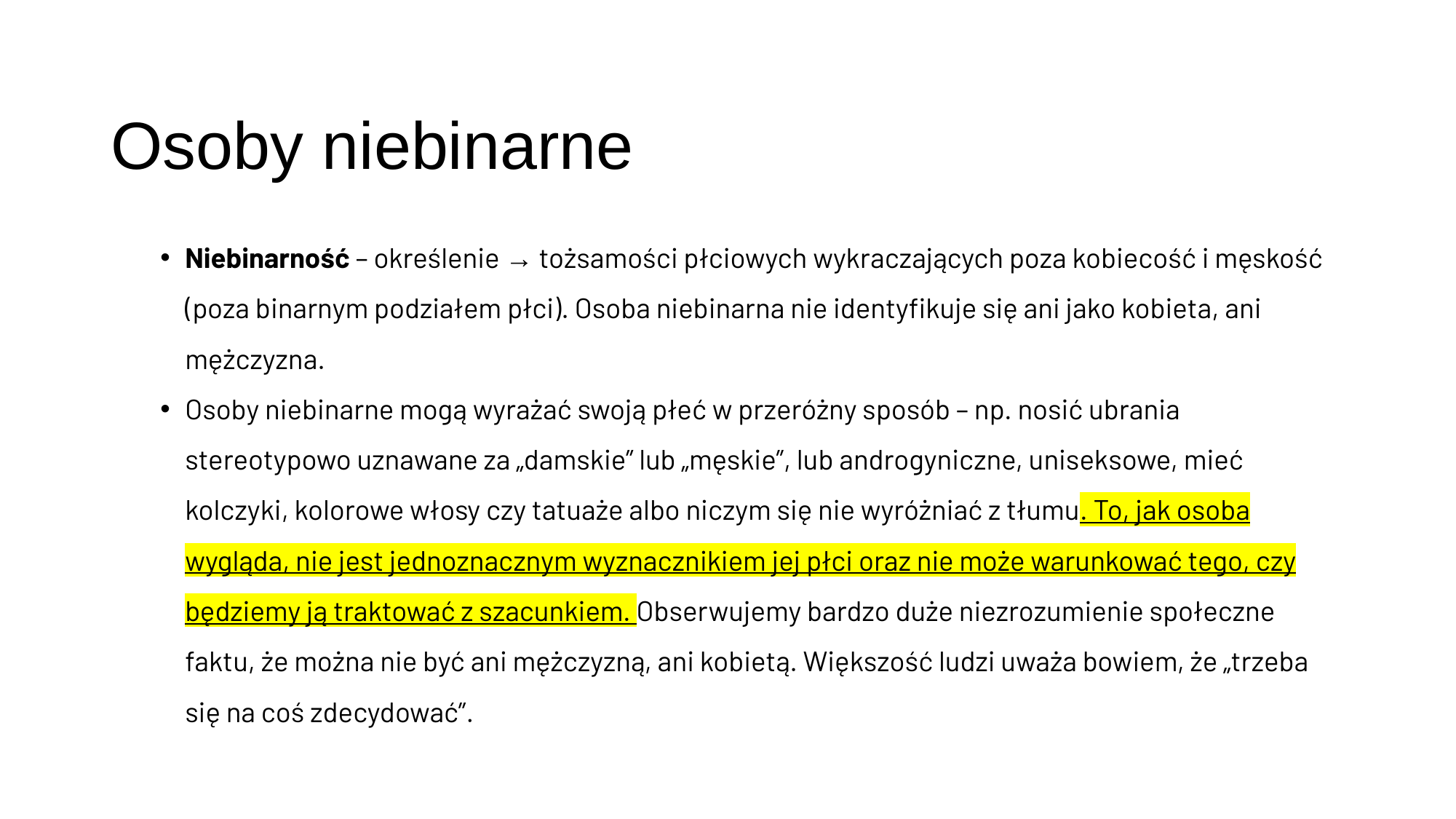

# Osoby niebinarne
Niebinarność – określenie → tożsamości płciowych wykraczających poza kobiecość i męskość (poza binarnym podziałem płci). Osoba niebinarna nie identyfikuje się ani jako kobieta, ani mężczyzna.
Osoby niebinarne mogą wyrażać swoją płeć w przeróżny sposób – np. nosić ubrania stereotypowo uznawane za „damskie” lub „męskie”, lub androgyniczne, uniseksowe, mieć kolczyki, kolorowe włosy czy tatuaże albo niczym się nie wyróżniać z tłumu. To, jak osoba wygląda, nie jest jednoznacznym wyznacznikiem jej płci oraz nie może warunkować tego, czy będziemy ją traktować z szacunkiem. Obserwujemy bardzo duże niezrozumienie społeczne faktu, że można nie być ani mężczyzną, ani kobietą. Większość ludzi uważa bowiem, że „trzeba się na coś zdecydować”.